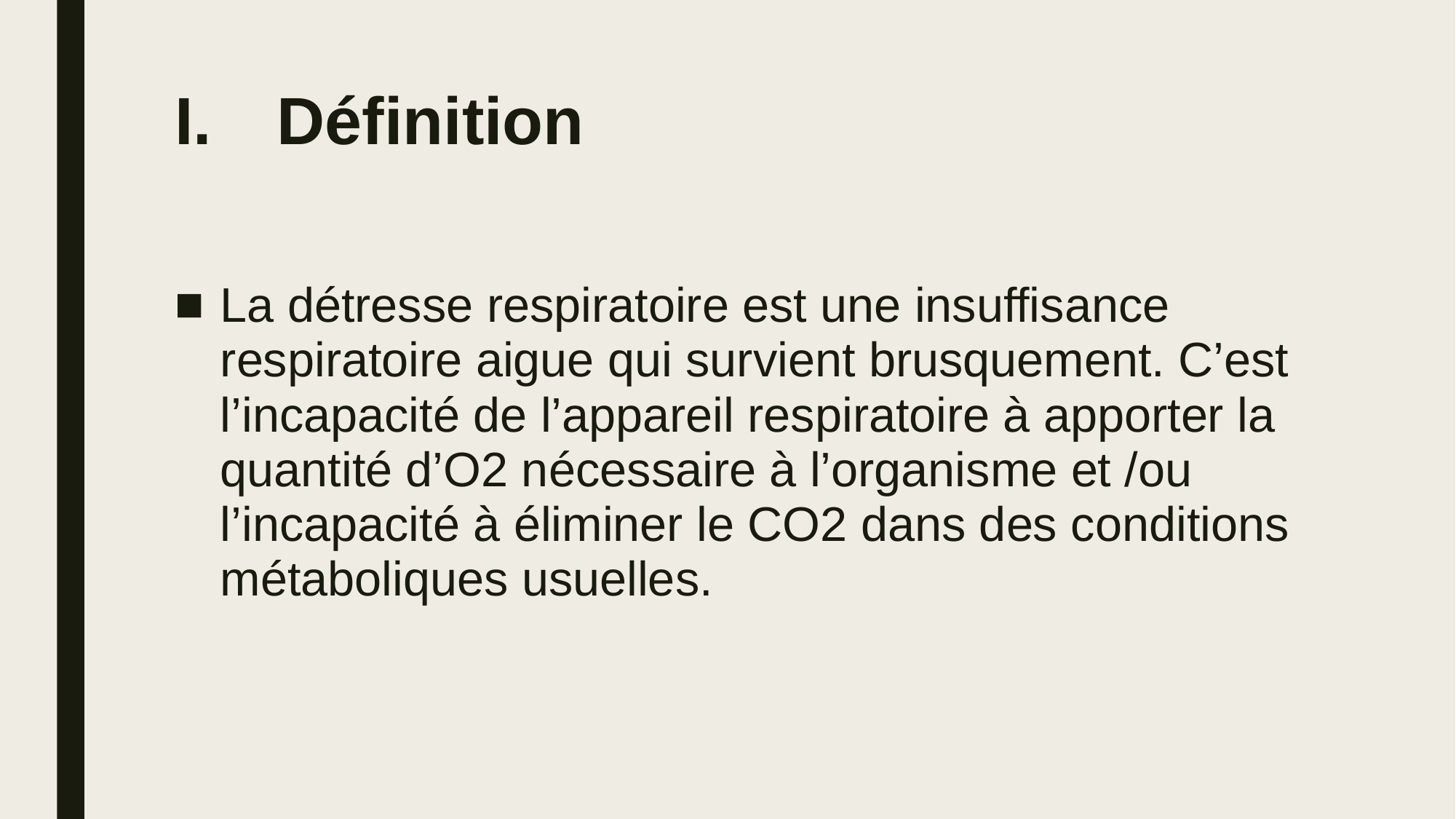

# Définition
La détresse respiratoire est une insuffisance respiratoire aigue qui survient brusquement. C’est l’incapacité de l’appareil respiratoire à apporter la quantité d’O2 nécessaire à l’organisme et /ou l’incapacité à éliminer le CO2 dans des conditions métaboliques usuelles.